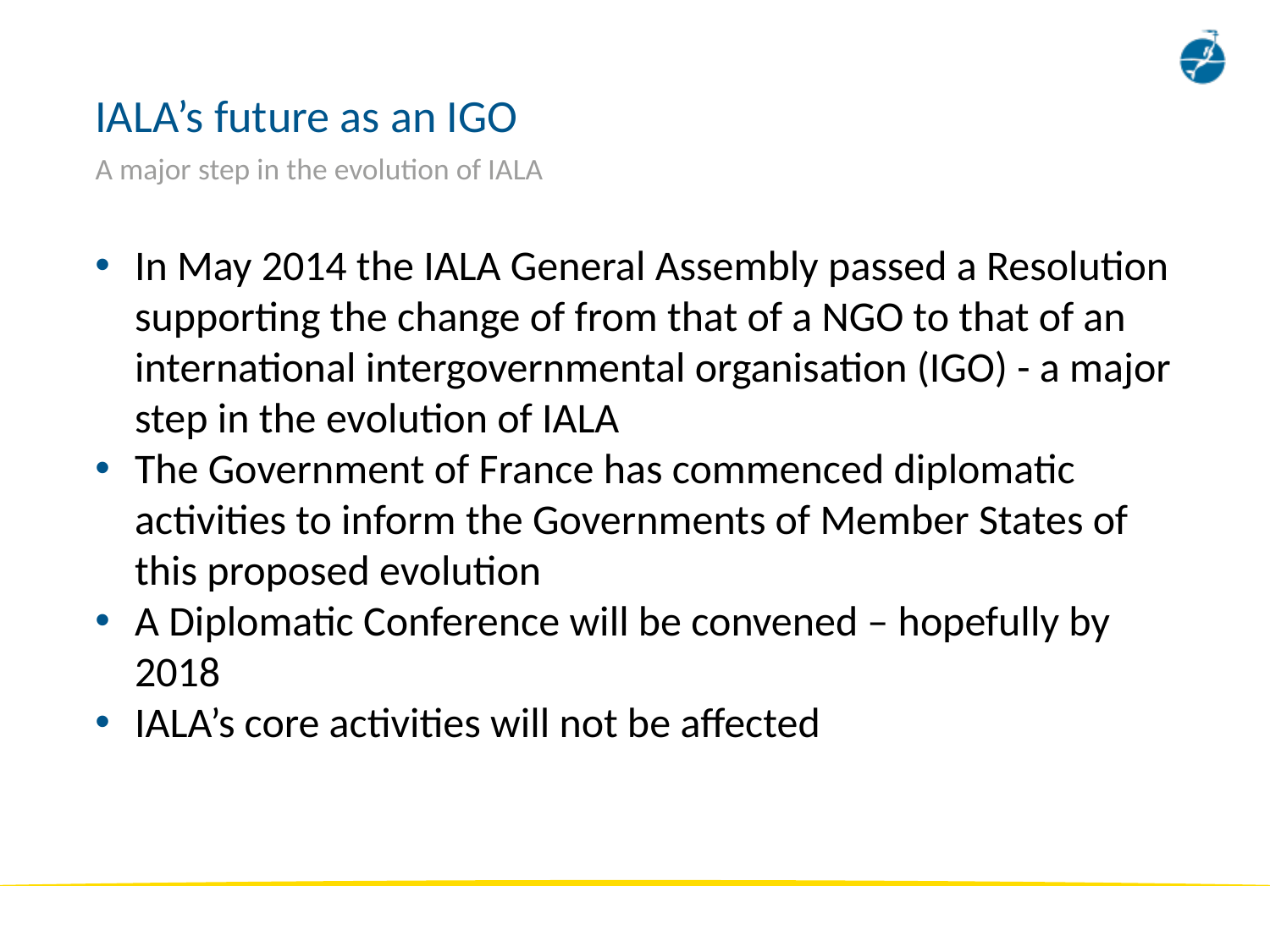

# IALA’s future as an IGO
A major step in the evolution of IALA
In May 2014 the IALA General Assembly passed a Resolution supporting the change of from that of a NGO to that of an international intergovernmental organisation (IGO) - a major step in the evolution of IALA
The Government of France has commenced diplomatic activities to inform the Governments of Member States of this proposed evolution
A Diplomatic Conference will be convened – hopefully by 2018
IALA’s core activities will not be affected